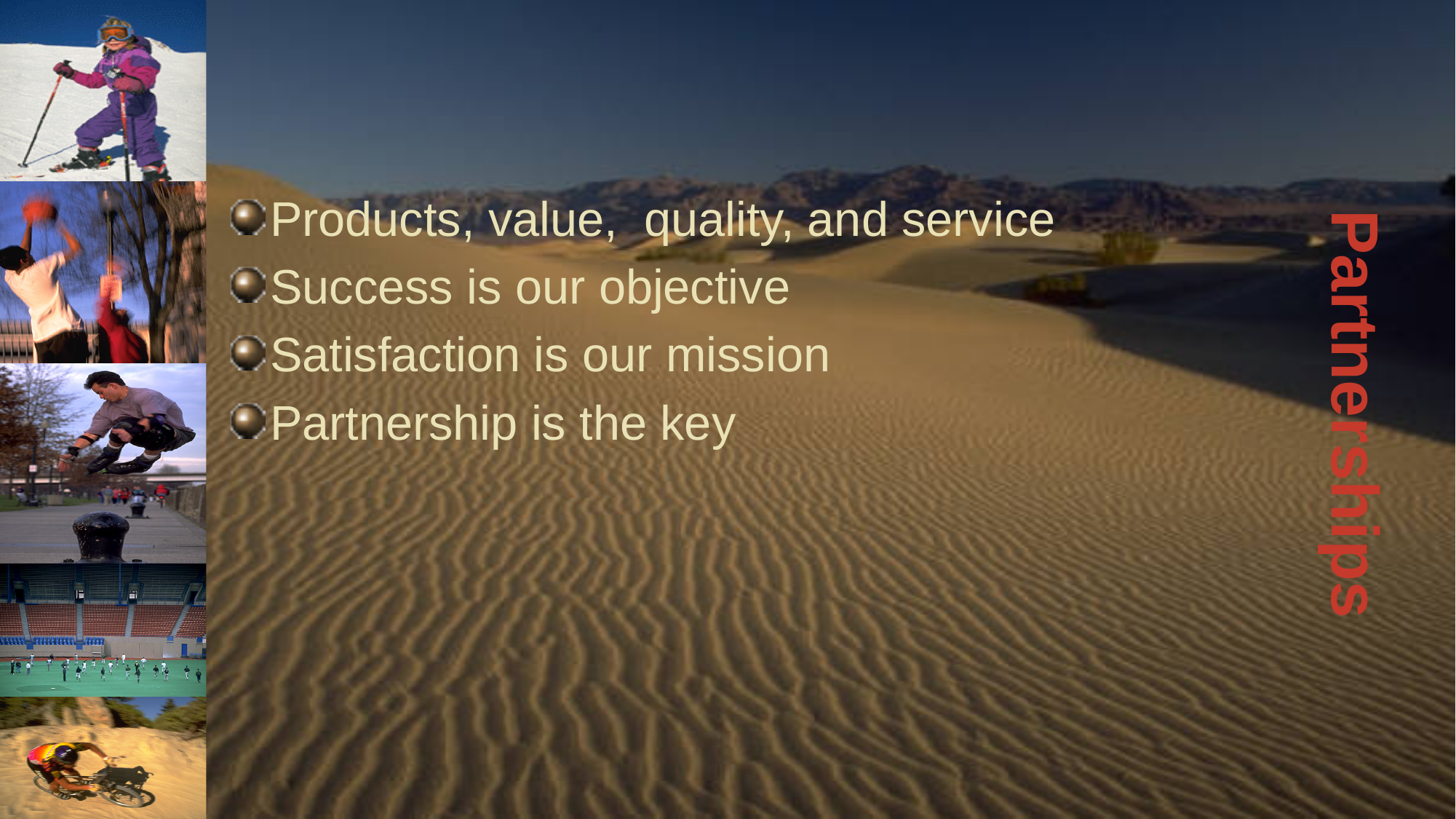

# Partnerships
Products, value,  quality, and service
Success is our objective
Satisfaction is our mission
Partnership is the key